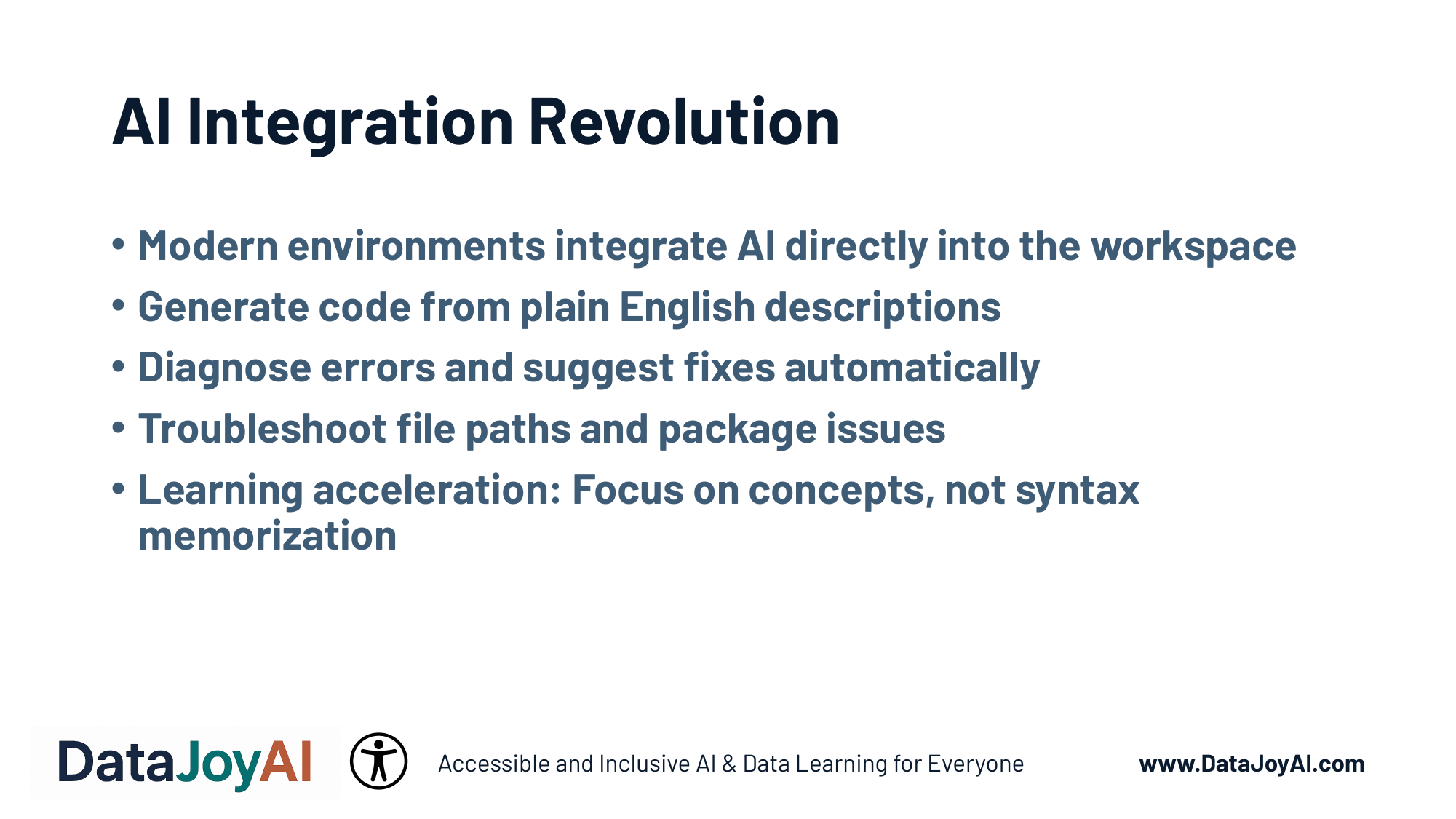

# AI Integration Revolution
Modern environments integrate AI directly into the workspace
Generate code from plain English descriptions
Diagnose errors and suggest fixes automatically
Troubleshoot file paths and package issues
Learning acceleration: Focus on concepts, not syntax memorization